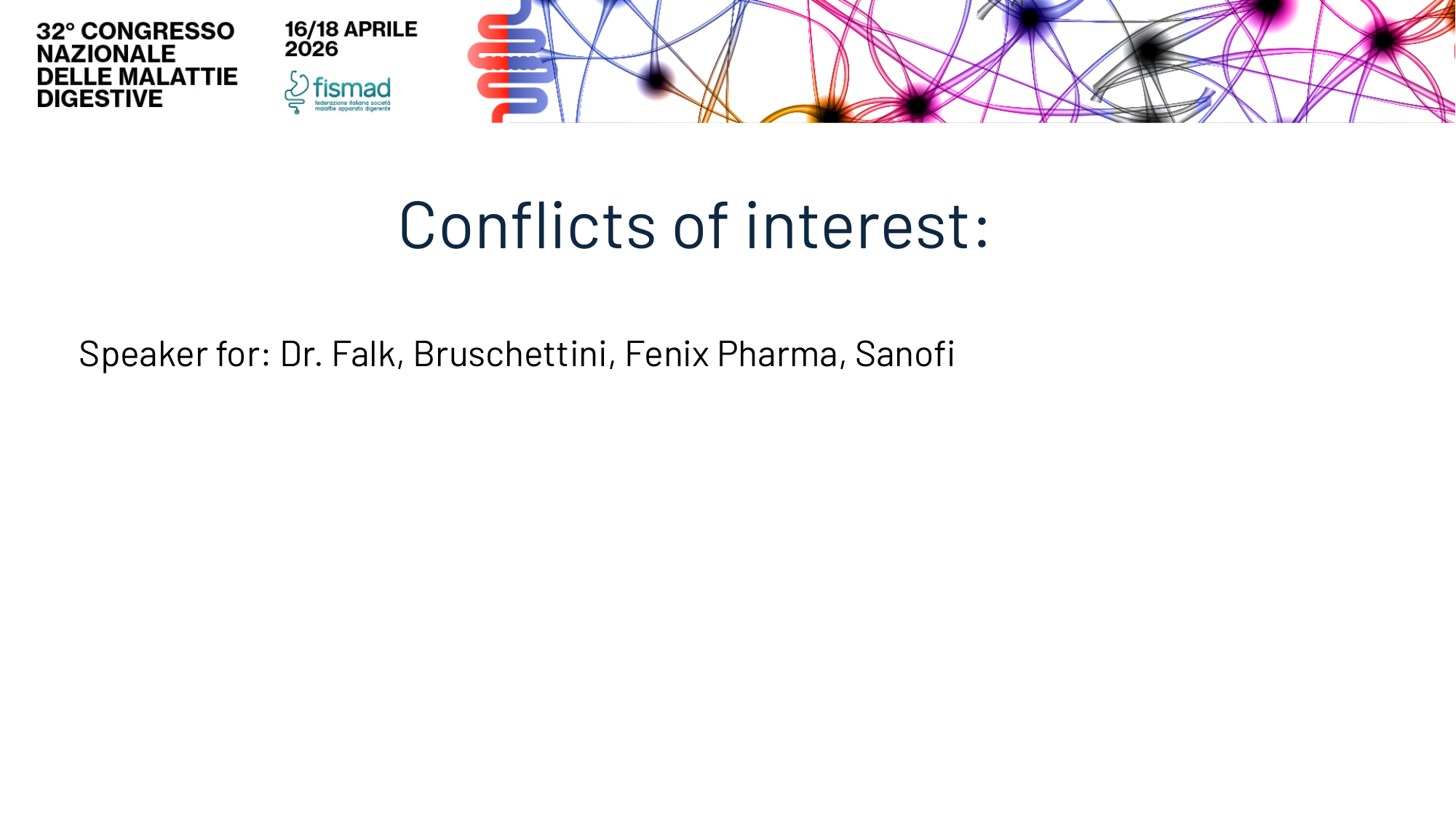

Conflicts of interest:

Speaker for: Dr. Falk, Bruschettini, Fenix Pharma, Sanofi